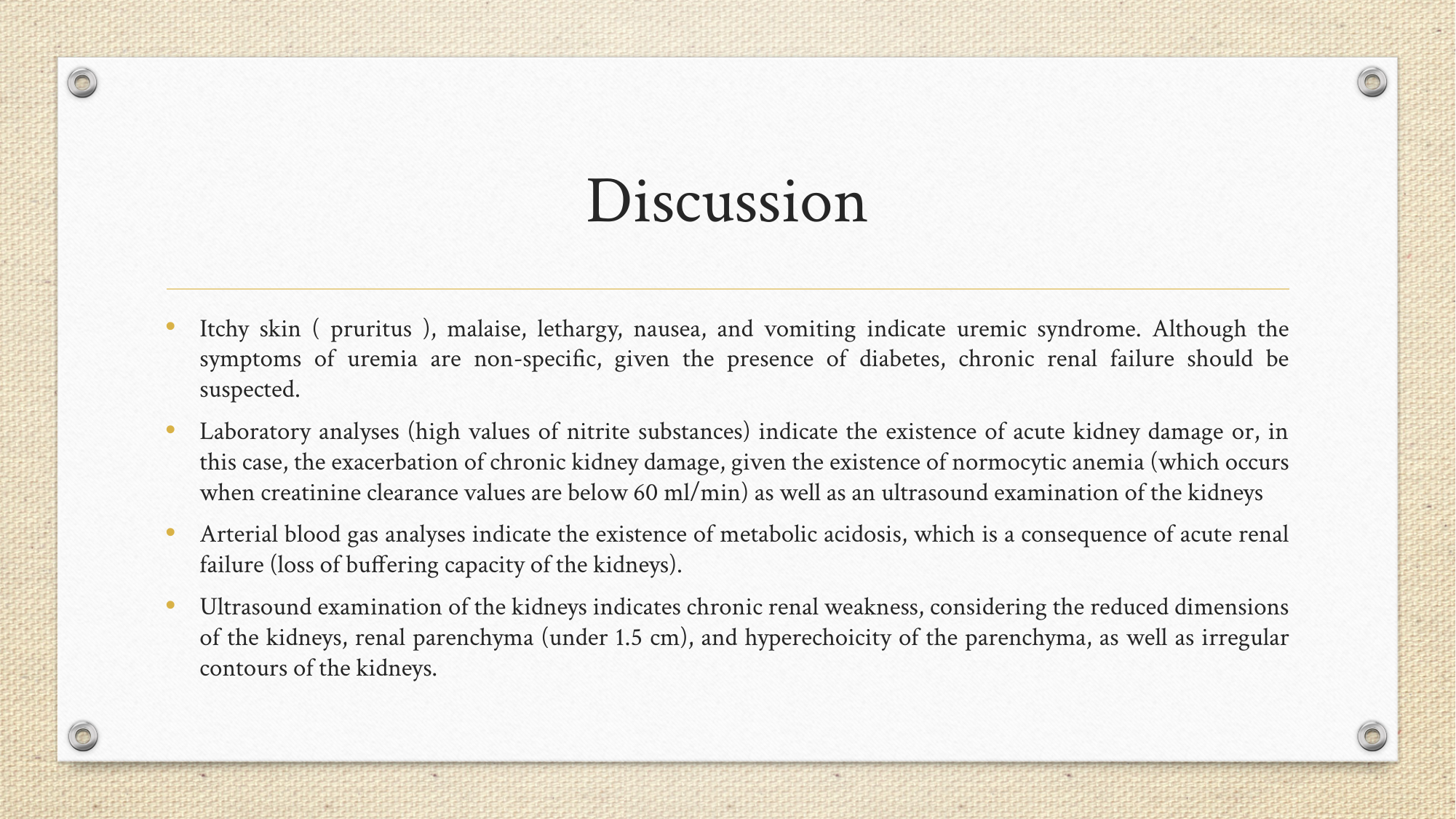

# Discussion
Itchy skin ( pruritus ), malaise, lethargy, nausea, and vomiting indicate uremic syndrome. Although the symptoms of uremia are non-specific, given the presence of diabetes, chronic renal failure should be suspected.
Laboratory analyses (high values of nitrite substances) indicate the existence of acute kidney damage or, in this case, the exacerbation of chronic kidney damage, given the existence of normocytic anemia (which occurs when creatinine clearance values are below 60 ml/min) as well as an ultrasound examination of the kidneys
Arterial blood gas analyses indicate the existence of metabolic acidosis, which is a consequence of acute renal failure (loss of buffering capacity of the kidneys).
Ultrasound examination of the kidneys indicates chronic renal weakness, considering the reduced dimensions of the kidneys, renal parenchyma (under 1.5 cm), and hyperechoicity of the parenchyma, as well as irregular contours of the kidneys.